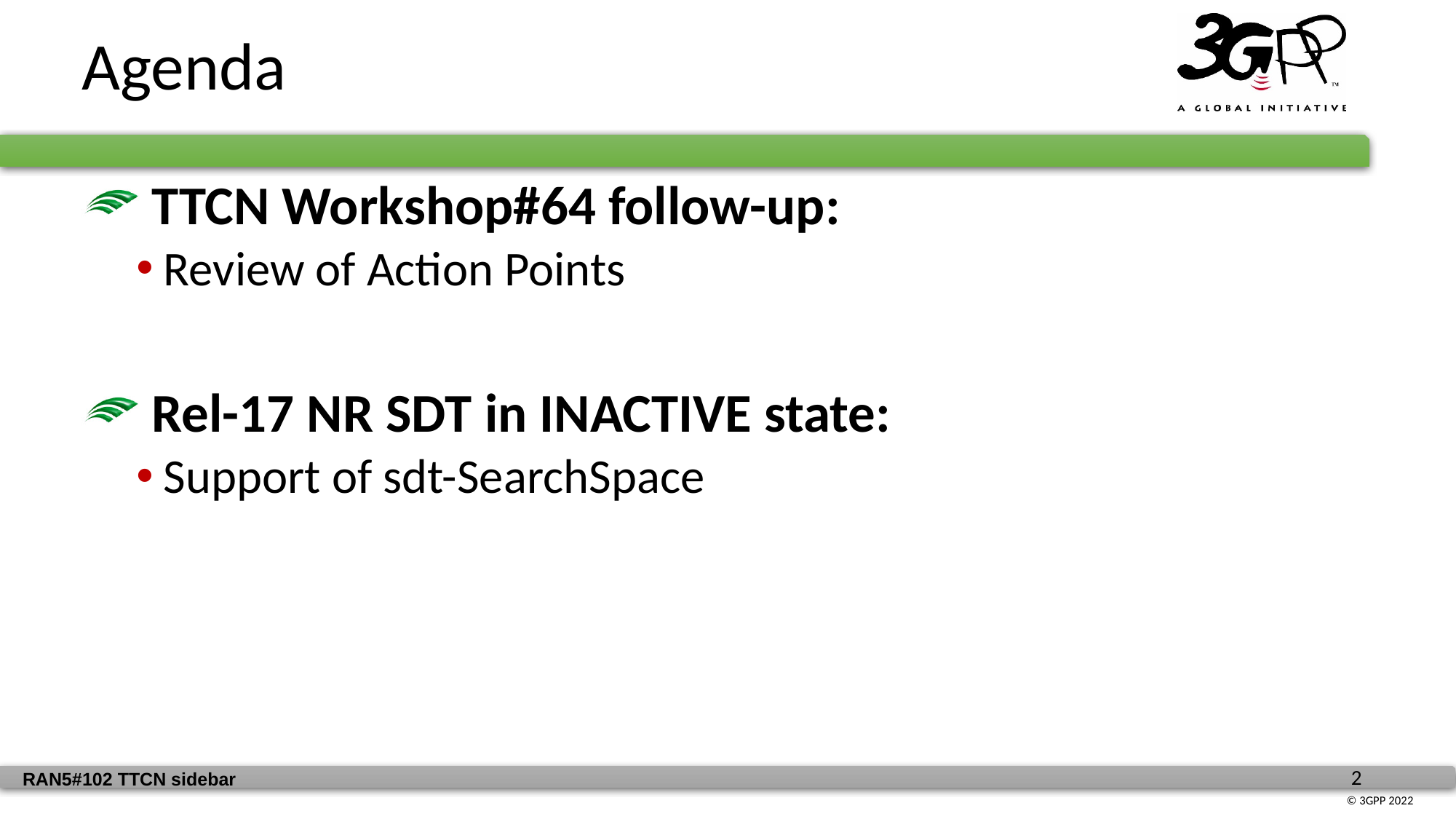

Agenda
 TTCN Workshop#64 follow-up:
Review of Action Points

 Rel-17 NR SDT in INACTIVE state:
Support of sdt-SearchSpace